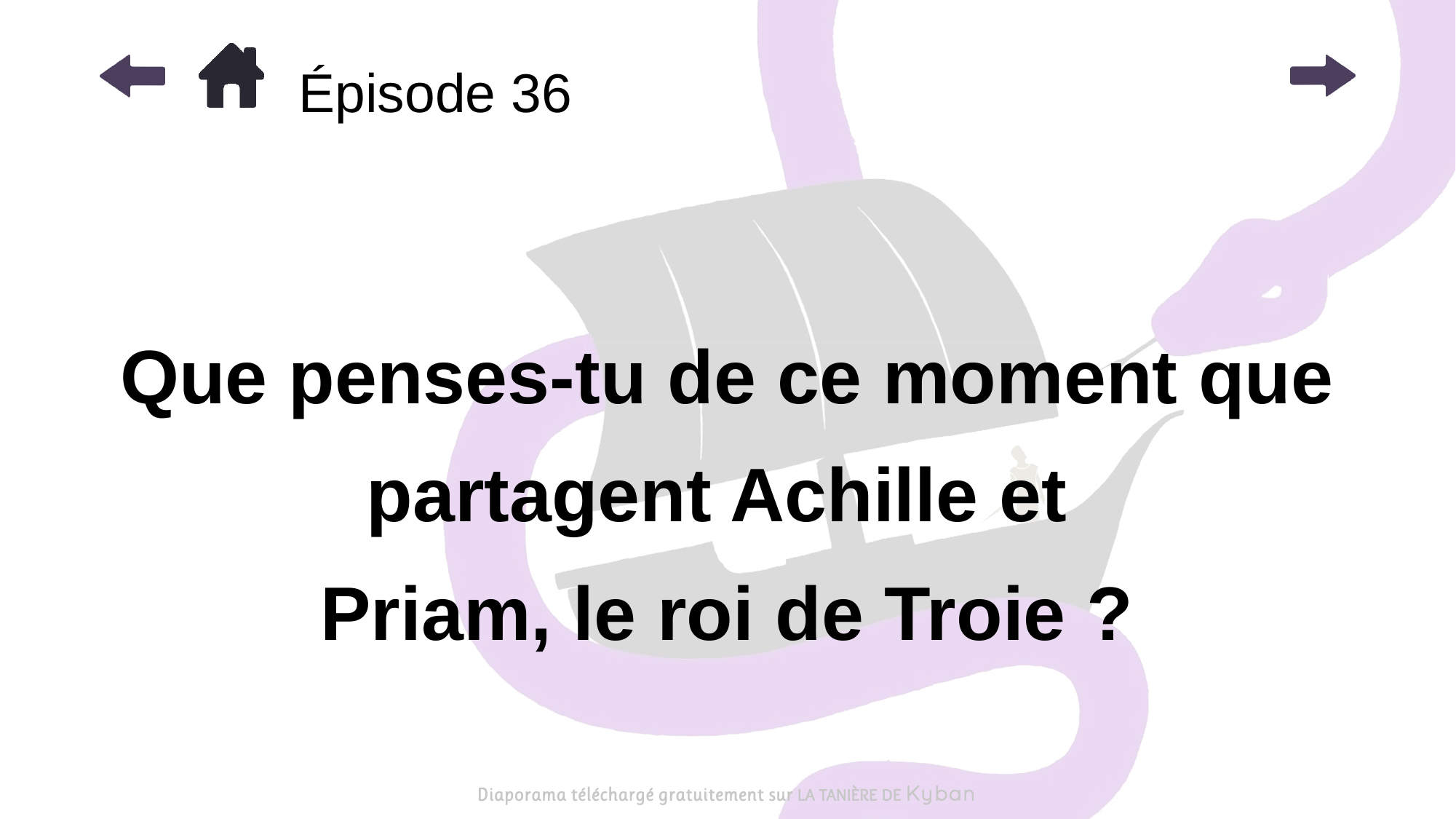

# Épisode 36
Que penses-tu de ce moment que partagent Achille et
Priam, le roi de Troie ?